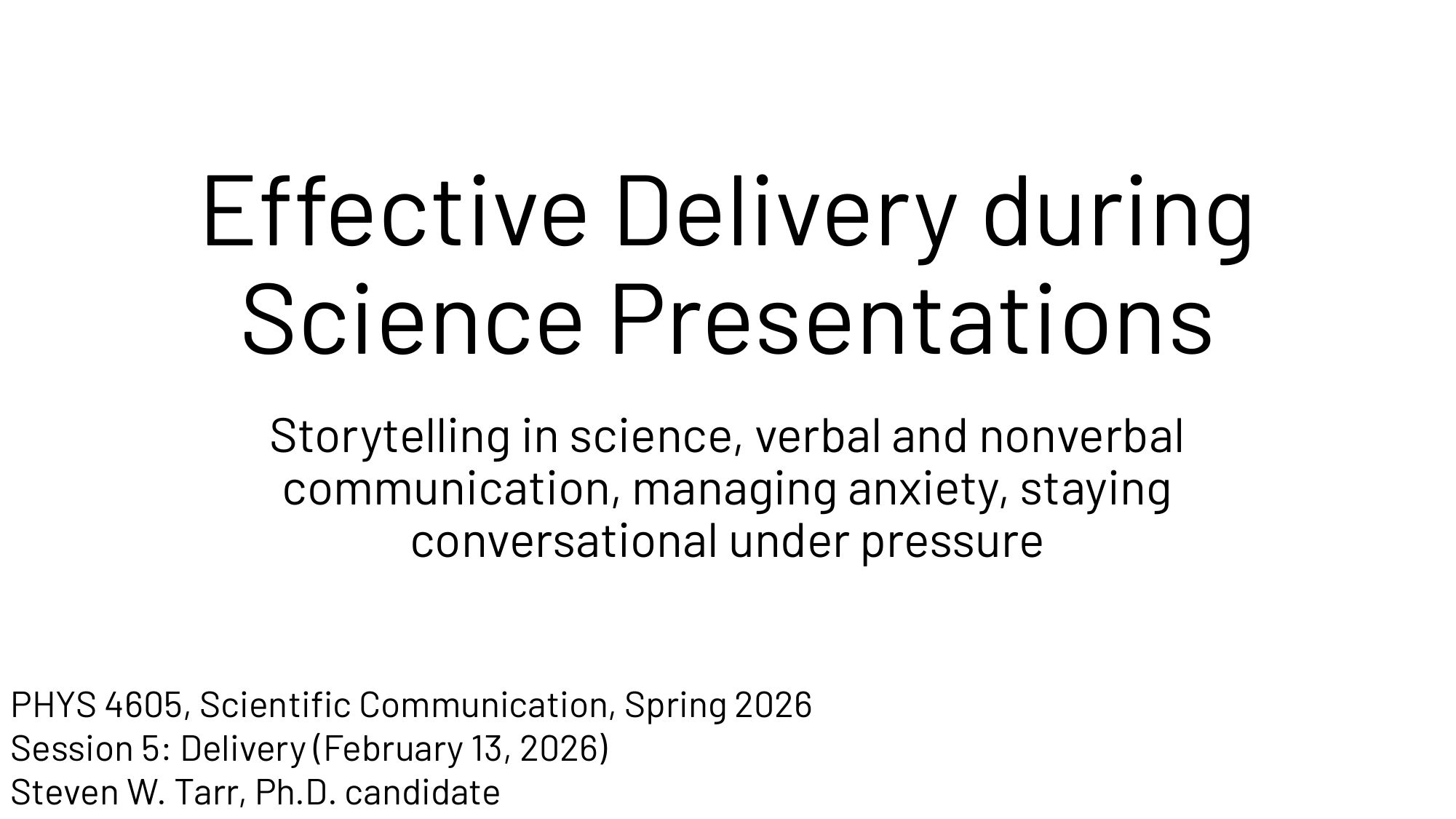

# Effective Delivery during Science Presentations
Storytelling in science, verbal and nonverbal communication, managing anxiety, staying conversational under pressure
PHYS 4605, Scientific Communication, Spring 2026
Session 5: Delivery (February 13, 2026)
Steven W. Tarr, Ph.D. candidate